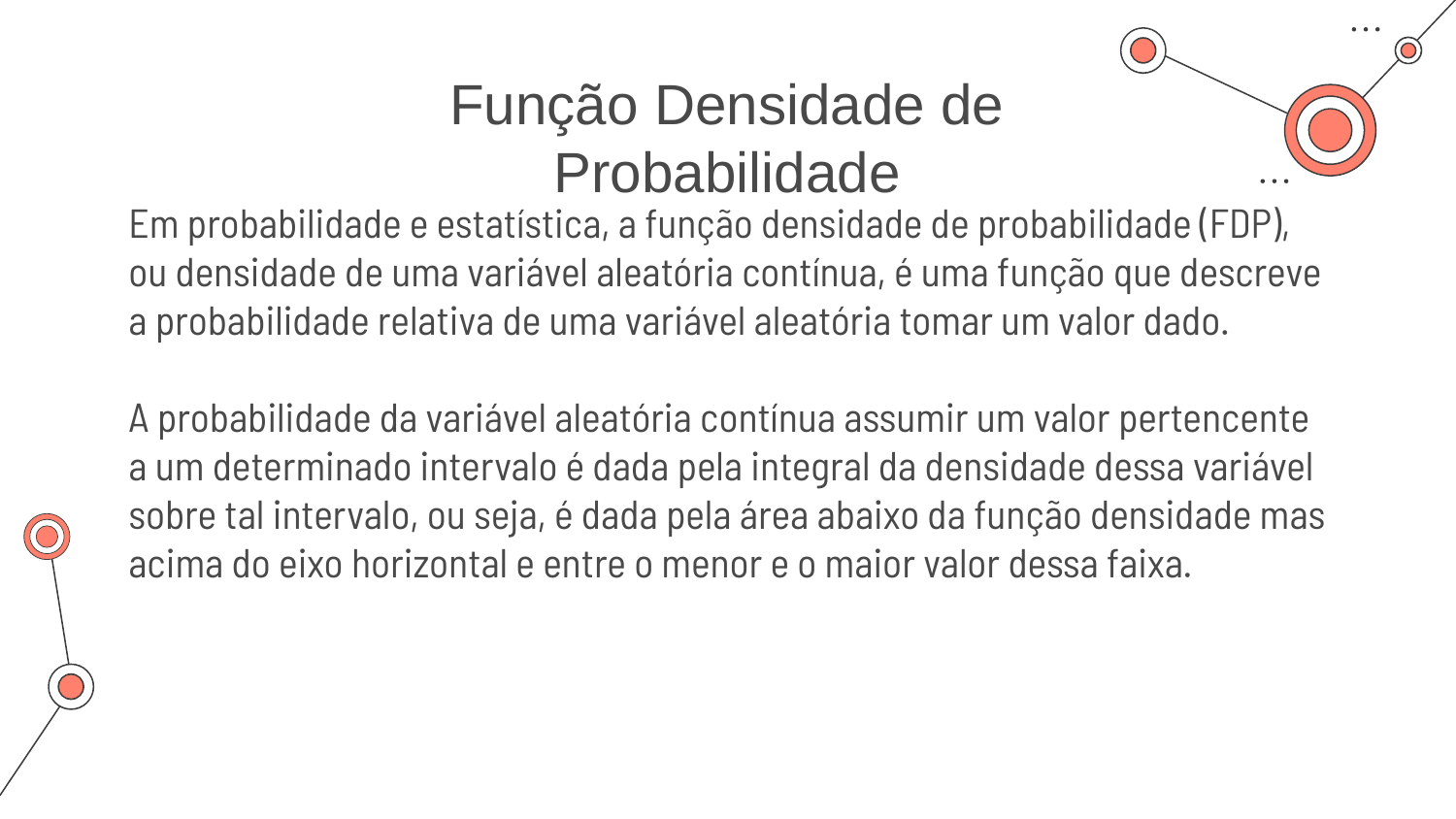

# Função Densidade de Probabilidade

Em probabilidade e estatística, a função densidade de probabilidade (FDP), ou densidade de uma variável aleatória contínua, é uma função que descreve a probabilidade relativa de uma variável aleatória tomar um valor dado.

A probabilidade da variável aleatória contínua assumir um valor pertencente a um determinado intervalo é dada pela integral da densidade dessa variável sobre tal intervalo, ou seja, é dada pela área abaixo da função densidade mas acima do eixo horizontal e entre o menor e o maior valor dessa faixa.